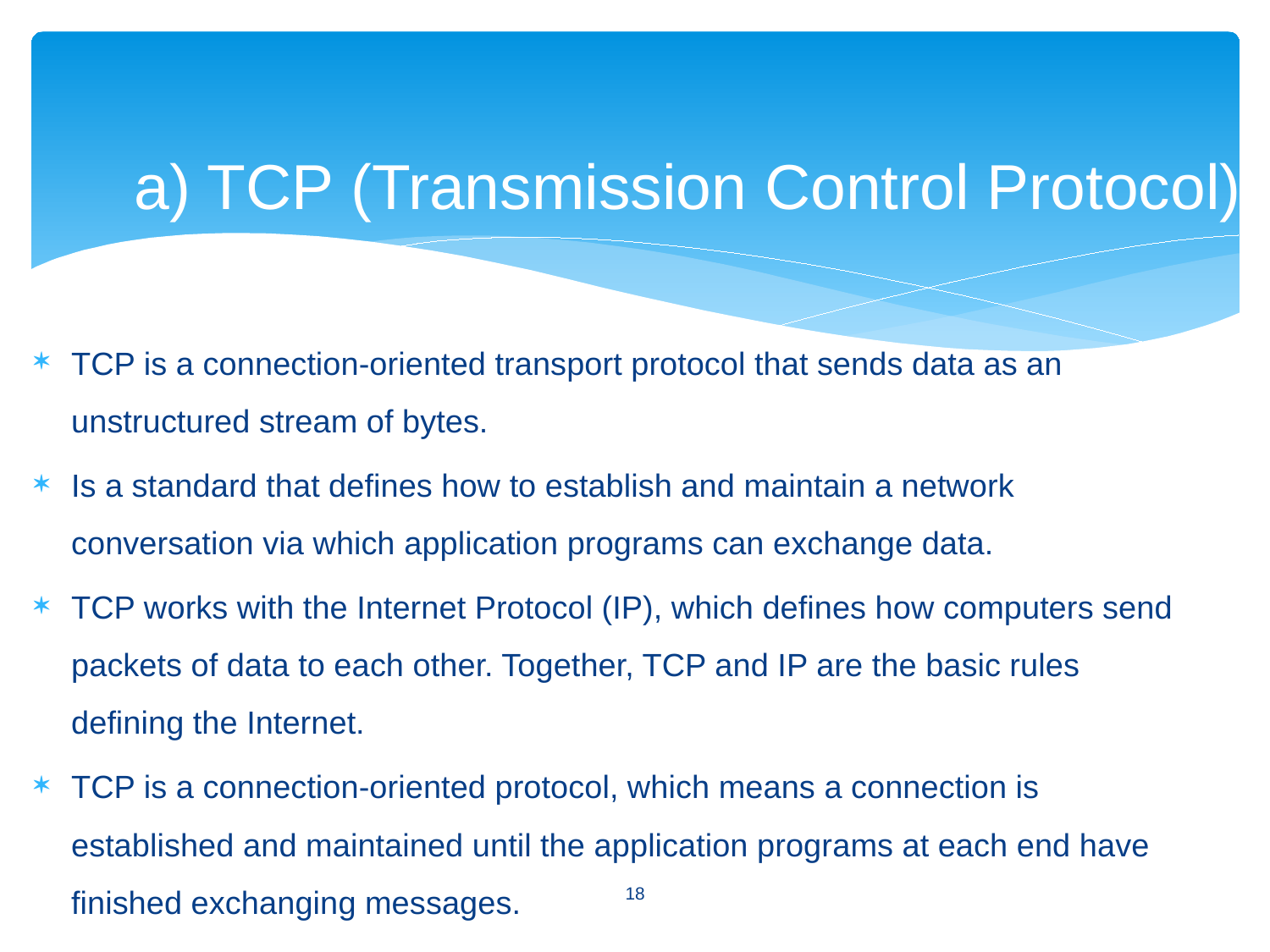

# a) TCP (Transmission Control Protocol)
TCP is a connection-oriented transport protocol that sends data as an unstructured stream of bytes.
Is a standard that defines how to establish and maintain a network conversation via which application programs can exchange data.
TCP works with the Internet Protocol (IP), which defines how computers send packets of data to each other. Together, TCP and IP are the basic rules defining the Internet.
TCP is a connection-oriented protocol, which means a connection is established and maintained until the application programs at each end have finished exchanging messages.
18